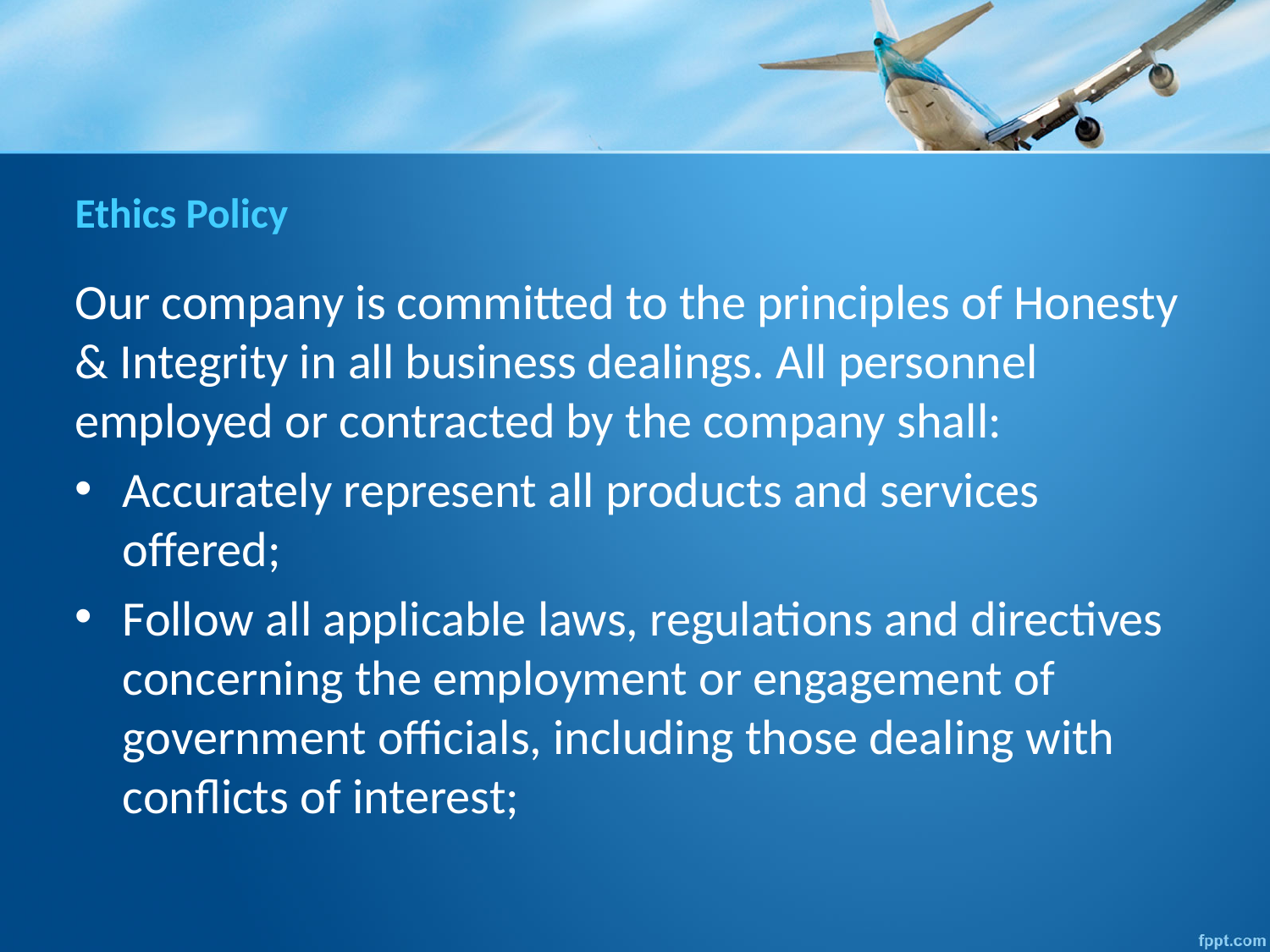

# Ethics Policy
Our company is committed to the principles of Honesty & Integrity in all business dealings. All personnel employed or contracted by the company shall:
Accurately represent all products and services offered;
Follow all applicable laws, regulations and directives concerning the employment or engagement of government officials, including those dealing with conflicts of interest;